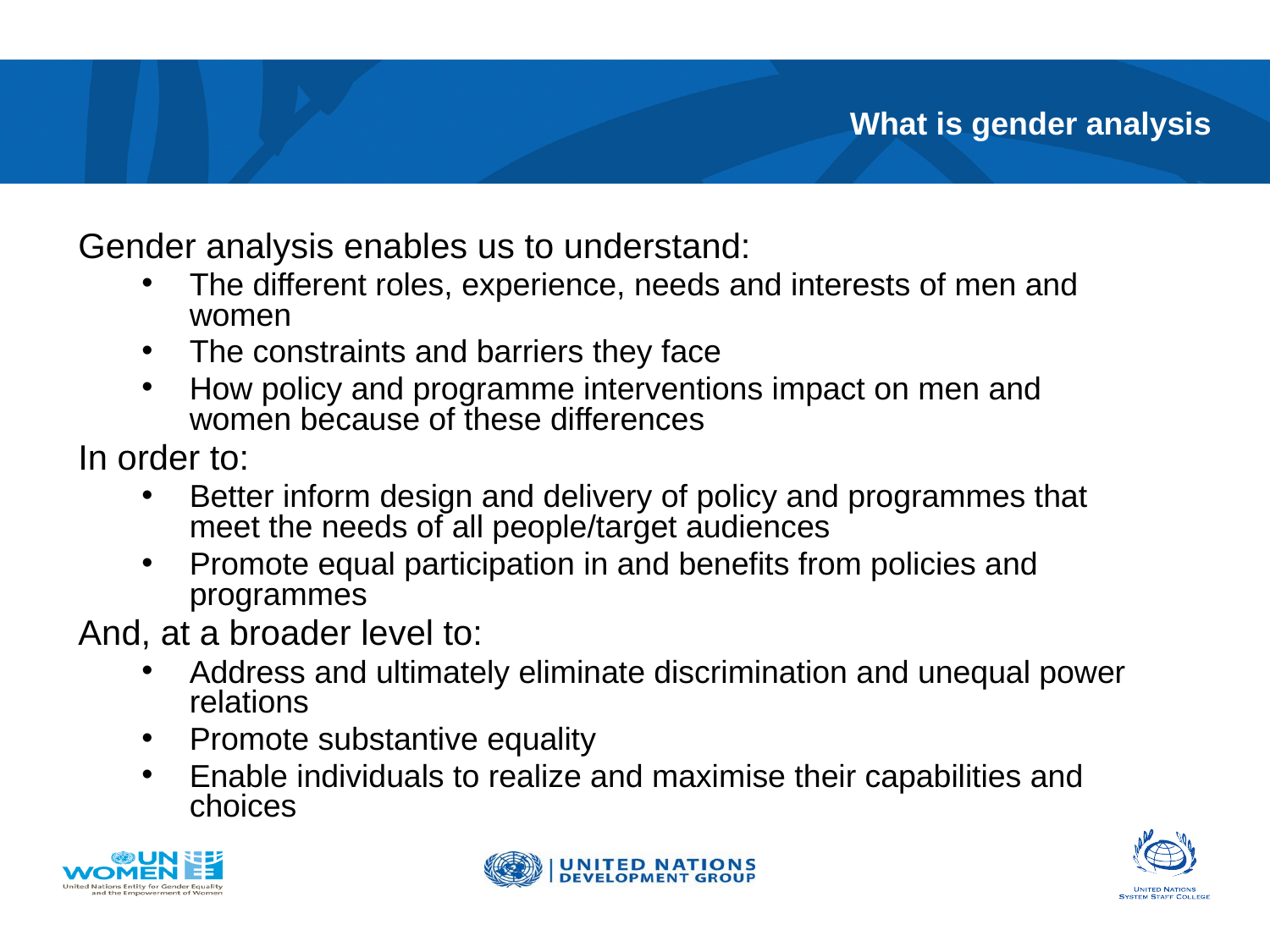

# What is gender analysis
Gender analysis enables us to understand:
The different roles, experience, needs and interests of men and women
The constraints and barriers they face
How policy and programme interventions impact on men and women because of these differences
In order to:
Better inform design and delivery of policy and programmes that meet the needs of all people/target audiences
Promote equal participation in and benefits from policies and programmes
And, at a broader level to:
Address and ultimately eliminate discrimination and unequal power relations
Promote substantive equality
Enable individuals to realize and maximise their capabilities and choices